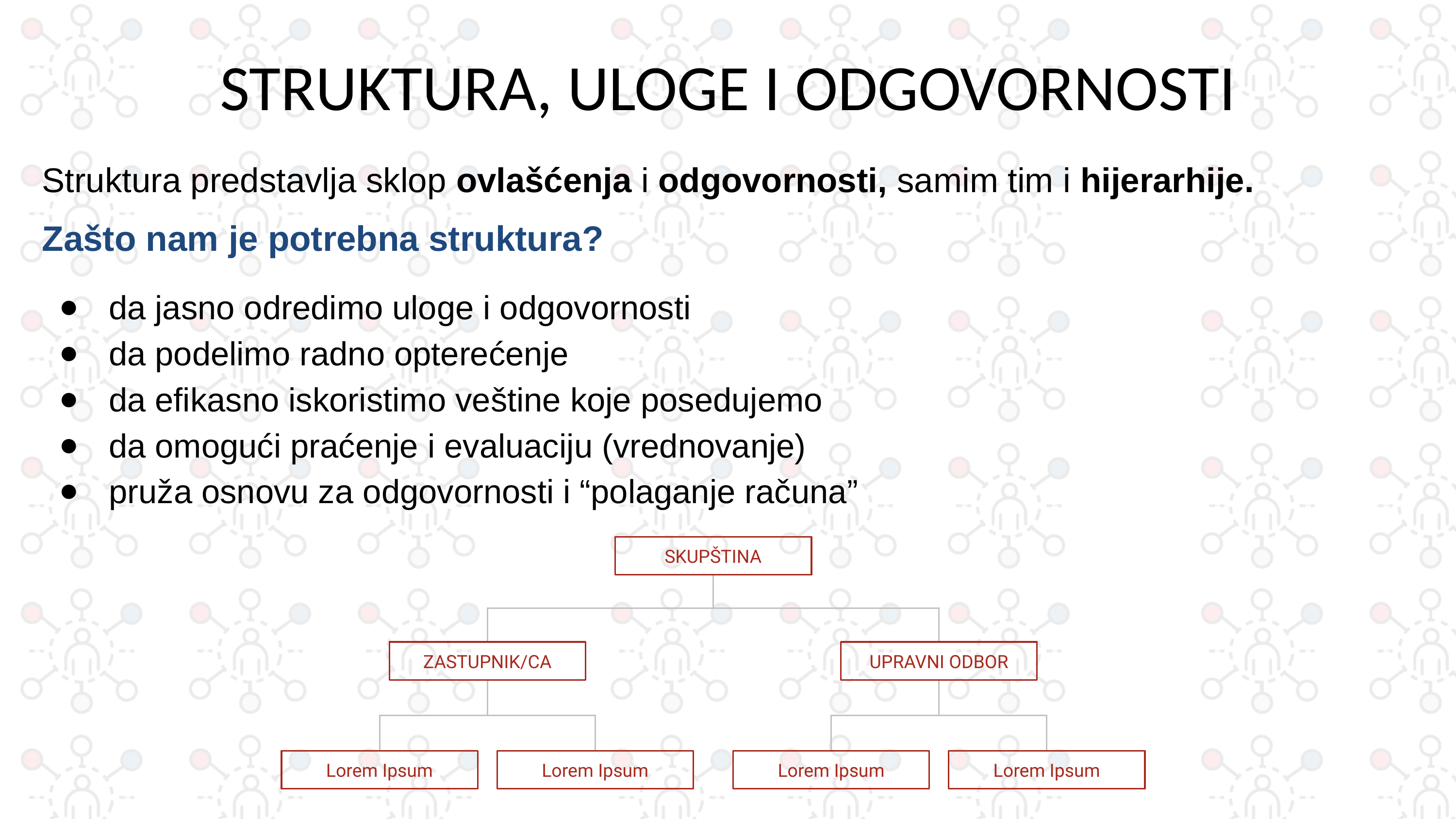

# STRUKTURA, ULOGE I ODGOVORNOSTI
Struktura predstavlja sklop ovlašćenja i odgovornosti, samim tim i hijerarhije.
Zašto nam je potrebna struktura?
da jasno odredimo uloge i odgovornosti
da podelimo radno opterećenje
da efikasno iskoristimo veštine koje posedujemo
da omogući praćenje i evaluaciju (vrednovanje)
pruža osnovu za odgovornosti i “polaganje računa”
SKUPŠTINA
ZASTUPNIK/CA
UPRAVNI ODBOR
Lorem Ipsum
Lorem Ipsum
Lorem Ipsum
Lorem Ipsum